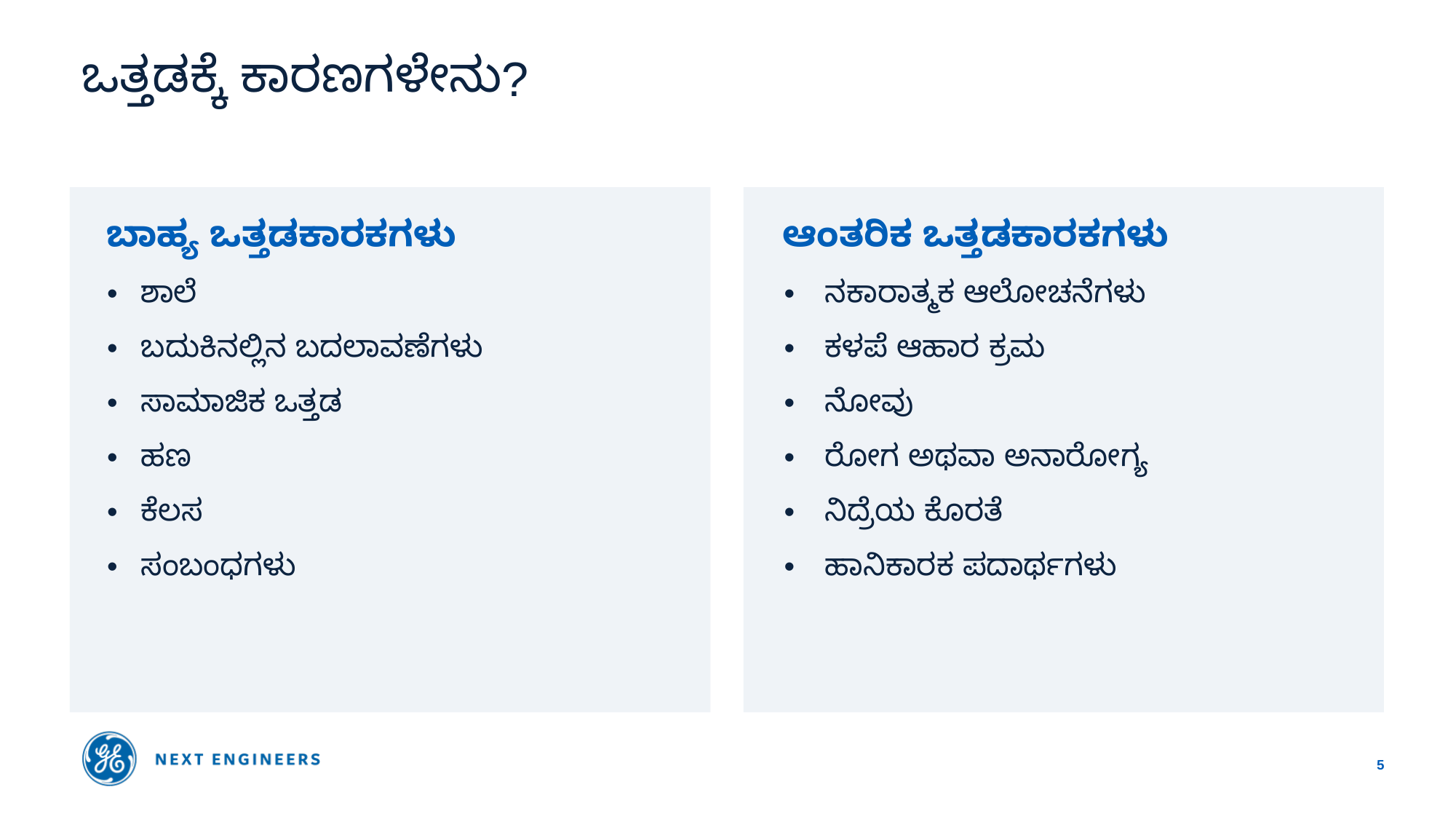

# ಒತ್ತಡಕ್ಕೆ ಕಾರಣಗಳೇನು?
ಆಂತರಿಕ ಒತ್ತಡಕಾರಕಗಳು
ಬಾಹ್ಯ ಒತ್ತಡಕಾರಕಗಳು
ಶಾಲೆ
ಬದುಕಿನಲ್ಲಿನ ಬದಲಾವಣೆಗಳು
ಸಾಮಾಜಿಕ ಒತ್ತಡ
ಹಣ
ಕೆಲಸ
ಸಂಬಂಧಗಳು
ನಕಾರಾತ್ಮಕ ಆಲೋಚನೆಗಳು
ಕಳಪೆ ಆಹಾರ ಕ್ರಮ
ನೋವು
ರೋಗ ಅಥವಾ ಅನಾರೋಗ್ಯ
ನಿದ್ರೆಯ ಕೊರತೆ
ಹಾನಿಕಾರಕ ಪದಾರ್ಥಗಳು
5